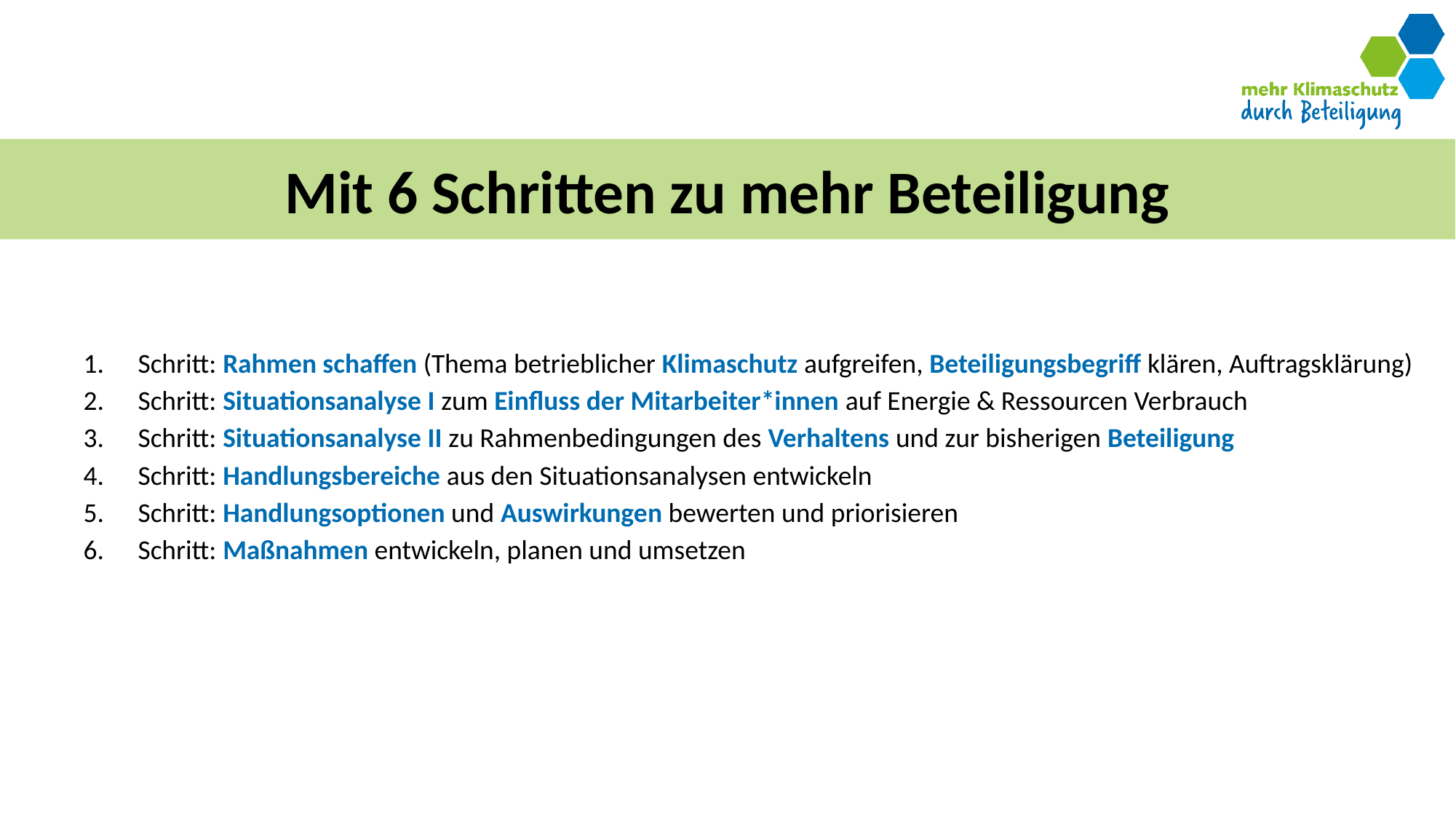

# Mit 6 Schritten zu mehr Beteiligung
Schritt: Rahmen schaffen (Thema betrieblicher Klimaschutz aufgreifen, Beteiligungsbegriff klären, Auftragsklärung)
Schritt: Situationsanalyse I zum Einfluss der Mitarbeiter*innen auf Energie & Ressourcen Verbrauch
Schritt: Situationsanalyse II zu Rahmenbedingungen des Verhaltens und zur bisherigen Beteiligung
Schritt: Handlungsbereiche aus den Situationsanalysen entwickeln
Schritt: Handlungsoptionen und Auswirkungen bewerten und priorisieren
Schritt: Maßnahmen entwickeln, planen und umsetzen